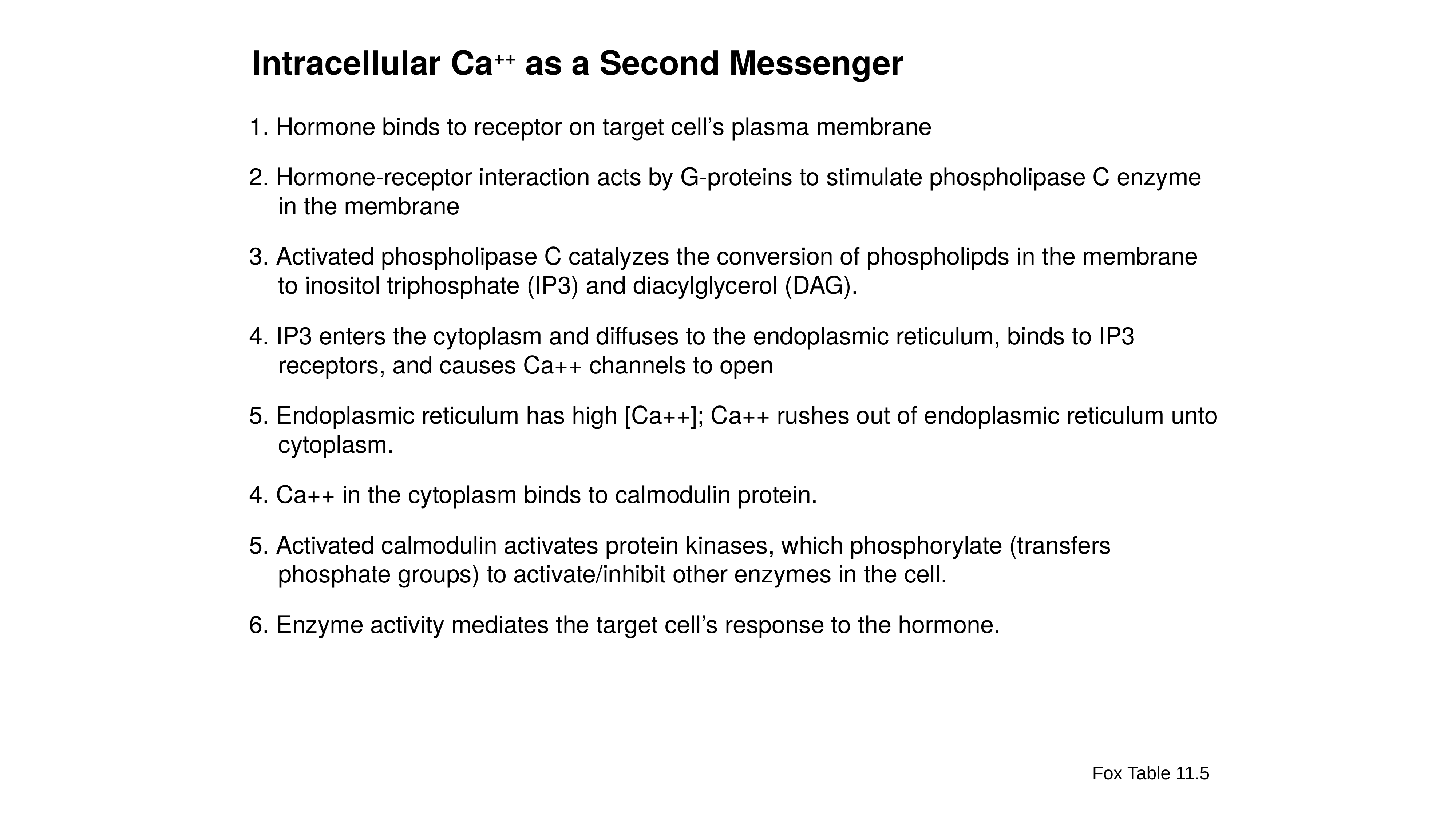

Intracellular Ca++ as a Second Messenger
1. Hormone binds to receptor on target cell’s plasma membrane
2. Hormone-receptor interaction acts by G-proteins to stimulate phospholipase C enzyme in the membrane
3. Activated phospholipase C catalyzes the conversion of phospholipds in the membrane to inositol triphosphate (IP3) and diacylglycerol (DAG).
4. IP3 enters the cytoplasm and diffuses to the endoplasmic reticulum, binds to IP3 receptors, and causes Ca++ channels to open
5. Endoplasmic reticulum has high [Ca++]; Ca++ rushes out of endoplasmic reticulum unto cytoplasm.
4. Ca++ in the cytoplasm binds to calmodulin protein.
5. Activated calmodulin activates protein kinases, which phosphorylate (transfers phosphate groups) to activate/inhibit other enzymes in the cell.
6. Enzyme activity mediates the target cell’s response to the hormone.
Fox Table 11.5